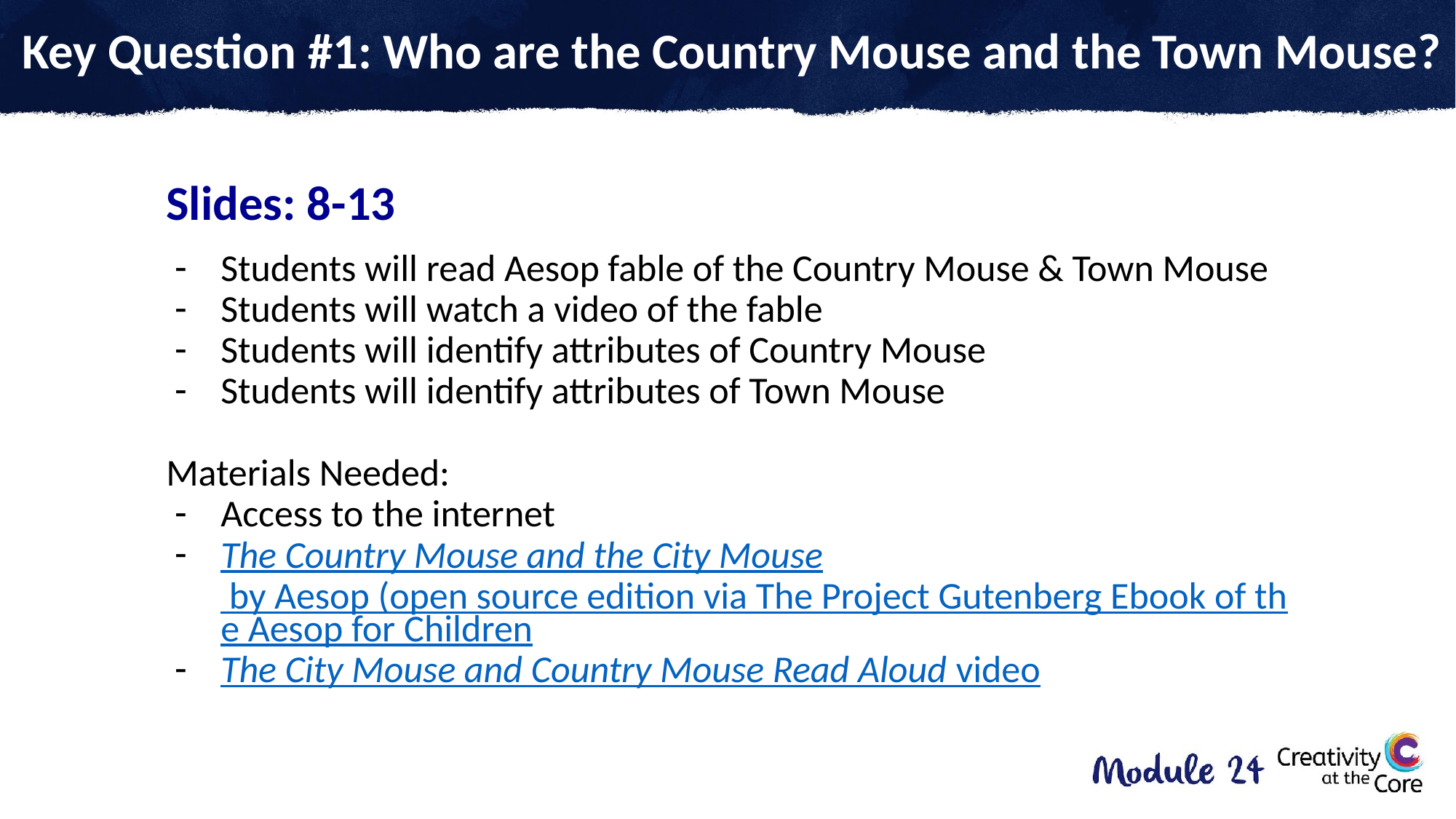

# Key Question #1: Who are the Country Mouse and the Town Mouse?
Slides: 8-13
Students will read Aesop fable of the Country Mouse & Town Mouse
Students will watch a video of the fable
Students will identify attributes of Country Mouse
Students will identify attributes of Town Mouse

Materials Needed:
Access to the internet
The Country Mouse and the City Mouse by Aesop (open source edition via The Project Gutenberg Ebook of the Aesop for Children
The City Mouse and Country Mouse Read Aloud video